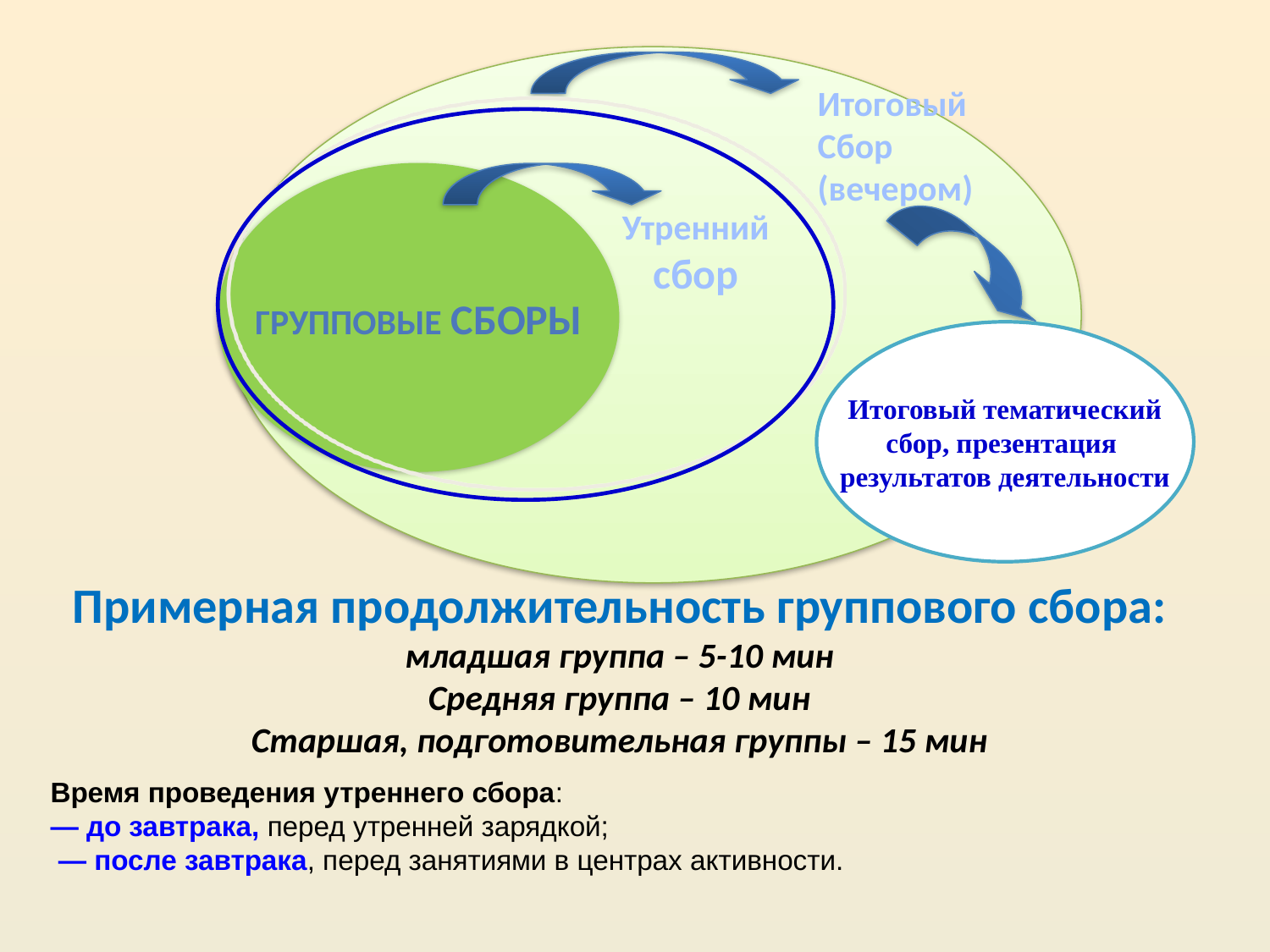

Итоговый
Сбор (вечером)

Групповые сборы

Утренний
сбор

Итоговый тематический
сбор, презентация
результатов деятельности
Примерная продолжительность группового сбора:
младшая группа – 5-10 мин
Средняя группа – 10 мин
Старшая, подготовительная группы – 15 мин
Время проведения утреннего сбора:
— до завтрака, перед утренней зарядкой;
 — после завтрака, перед занятиями в центрах активности.